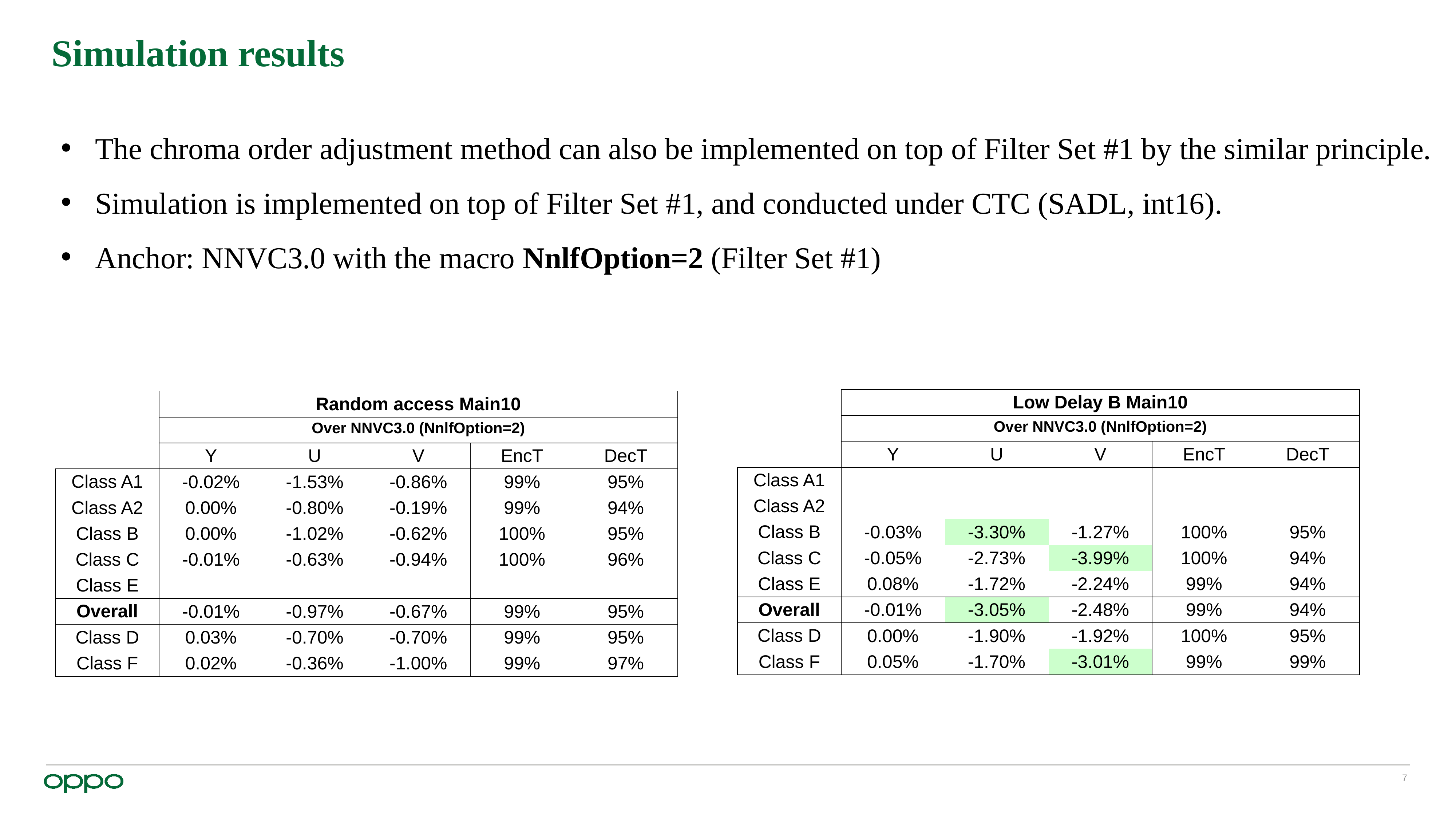

# Simulation results
The chroma order adjustment method can also be implemented on top of Filter Set #1 by the similar principle.
Simulation is implemented on top of Filter Set #1, and conducted under CTC (SADL, int16).
Anchor: NNVC3.0 with the macro NnlfOption=2 (Filter Set #1)

|  | Low Delay B Main10 |  |  |  |  |
| --- | --- | --- | --- | --- | --- |
|  | Over NNVC3.0 (NnlfOption=2) |  |  |  |  |
|  | Y | U | V | EncT | DecT |
| Class A1 |  |  |  |  |  |
| Class A2 |  |  |  |  |  |
| Class B | -0.03% | -3.30% | -1.27% | 100% | 95% |
| Class C | -0.05% | -2.73% | -3.99% | 100% | 94% |
| Class E | 0.08% | -1.72% | -2.24% | 99% | 94% |
| Overall | -0.01% | -3.05% | -2.48% | 99% | 94% |
| Class D | 0.00% | -1.90% | -1.92% | 100% | 95% |
| Class F | 0.05% | -1.70% | -3.01% | 99% | 99% |
|  | Random access Main10 |  |  |  |  |
| --- | --- | --- | --- | --- | --- |
|  | Over NNVC3.0 (NnlfOption=2) |  |  |  |  |
|  | Y | U | V | EncT | DecT |
| Class A1 | -0.02% | -1.53% | -0.86% | 99% | 95% |
| Class A2 | 0.00% | -0.80% | -0.19% | 99% | 94% |
| Class B | 0.00% | -1.02% | -0.62% | 100% | 95% |
| Class C | -0.01% | -0.63% | -0.94% | 100% | 96% |
| Class E |  |  |  |  |  |
| Overall | -0.01% | -0.97% | -0.67% | 99% | 95% |
| Class D | 0.03% | -0.70% | -0.70% | 99% | 95% |
| Class F | 0.02% | -0.36% | -1.00% | 99% | 97% |